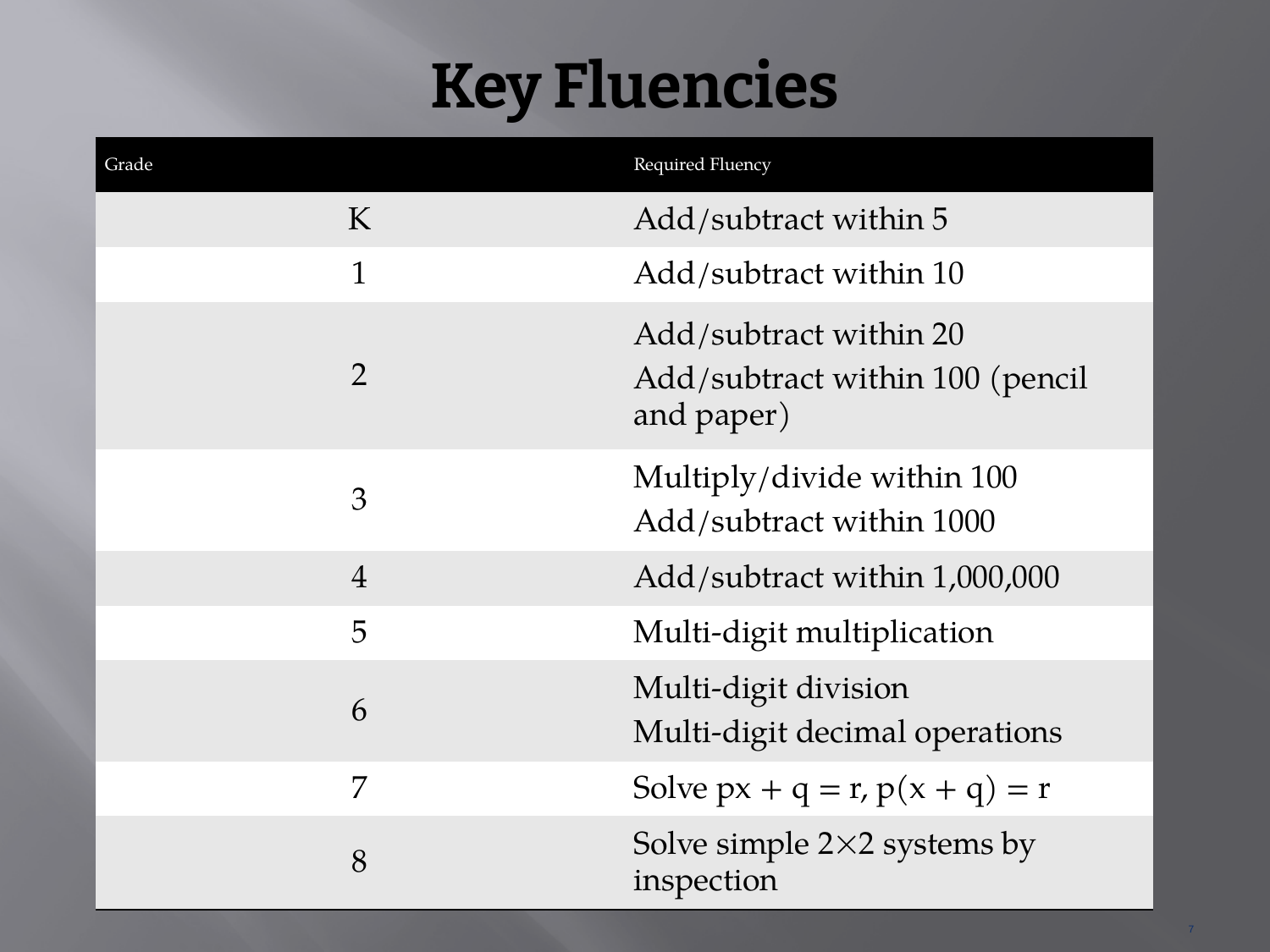

# Key Fluencies
| Grade | Required Fluency |
| --- | --- |
| K | Add/subtract within 5 |
| 1 | Add/subtract within 10 |
| 2 | Add/subtract within 20 Add/subtract within 100 (pencil and paper) |
| 3 | Multiply/divide within 100 Add/subtract within 1000 |
| 4 | Add/subtract within 1,000,000 |
| 5 | Multi-digit multiplication |
| 6 | Multi-digit division Multi-digit decimal operations |
| 7 | Solve px + q = r, p(x + q) = r |
| 8 | Solve simple 2×2 systems by inspection |
7